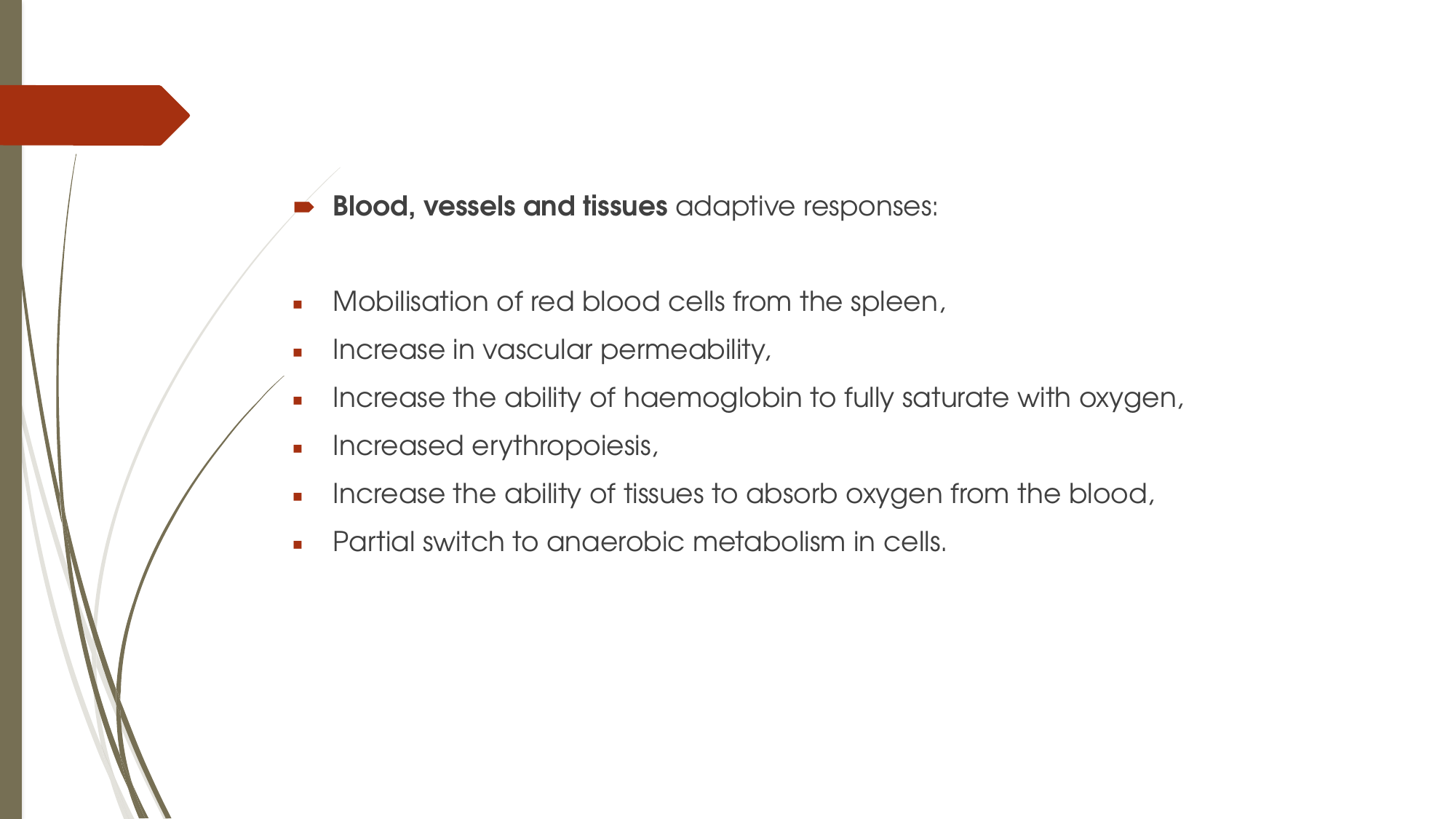

Blood, vessels and tissues adaptive responses:

Mobilisation of red blood cells from the spleen,
Increase in vascular permeability,
Increase the ability of haemoglobin to fully saturate with oxygen,
Increased erythropoiesis,
Increase the ability of tissues to absorb oxygen from the blood,
Partial switch to anaerobic metabolism in cells.